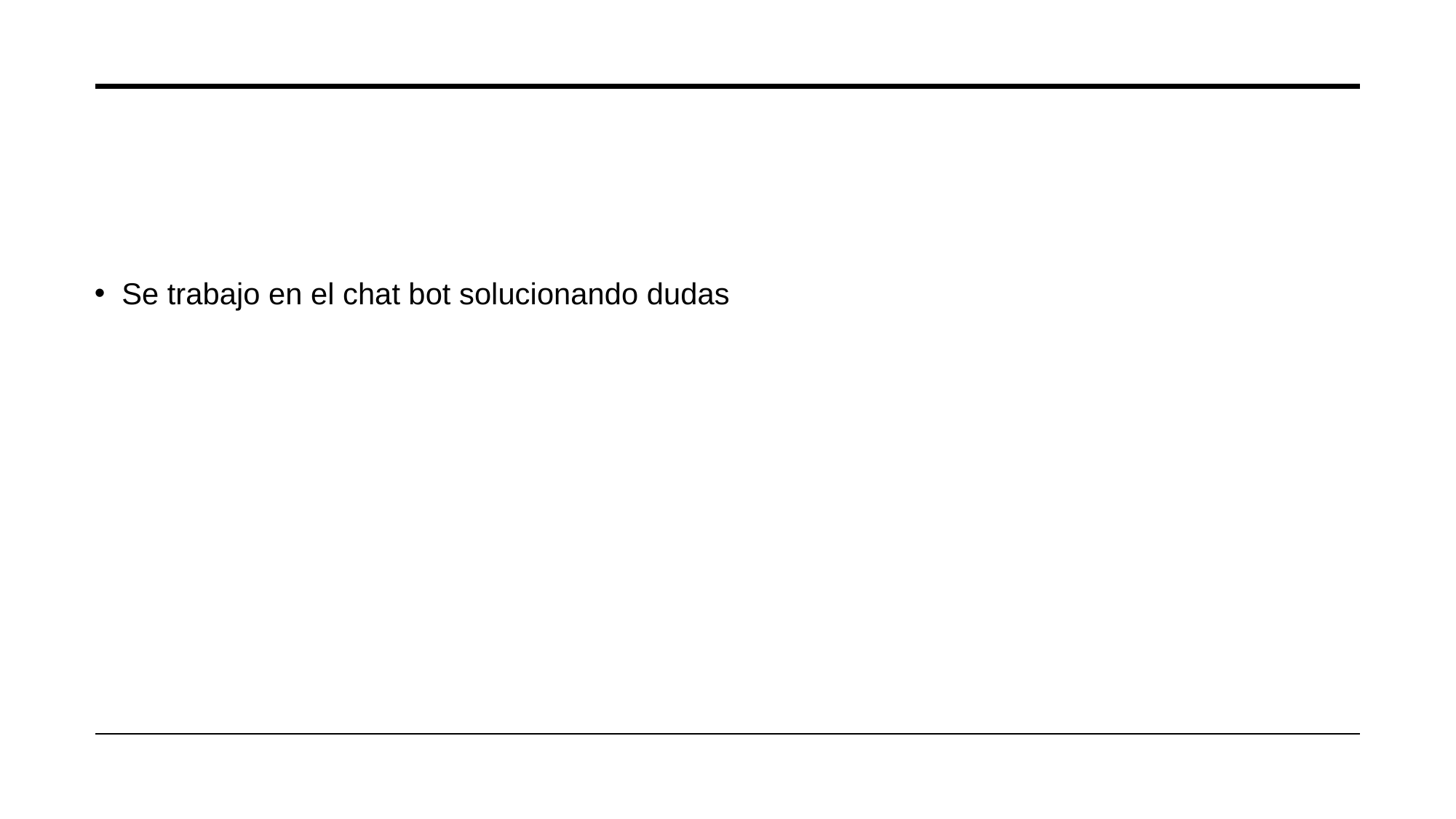

#
Se trabajo en el chat bot solucionando dudas